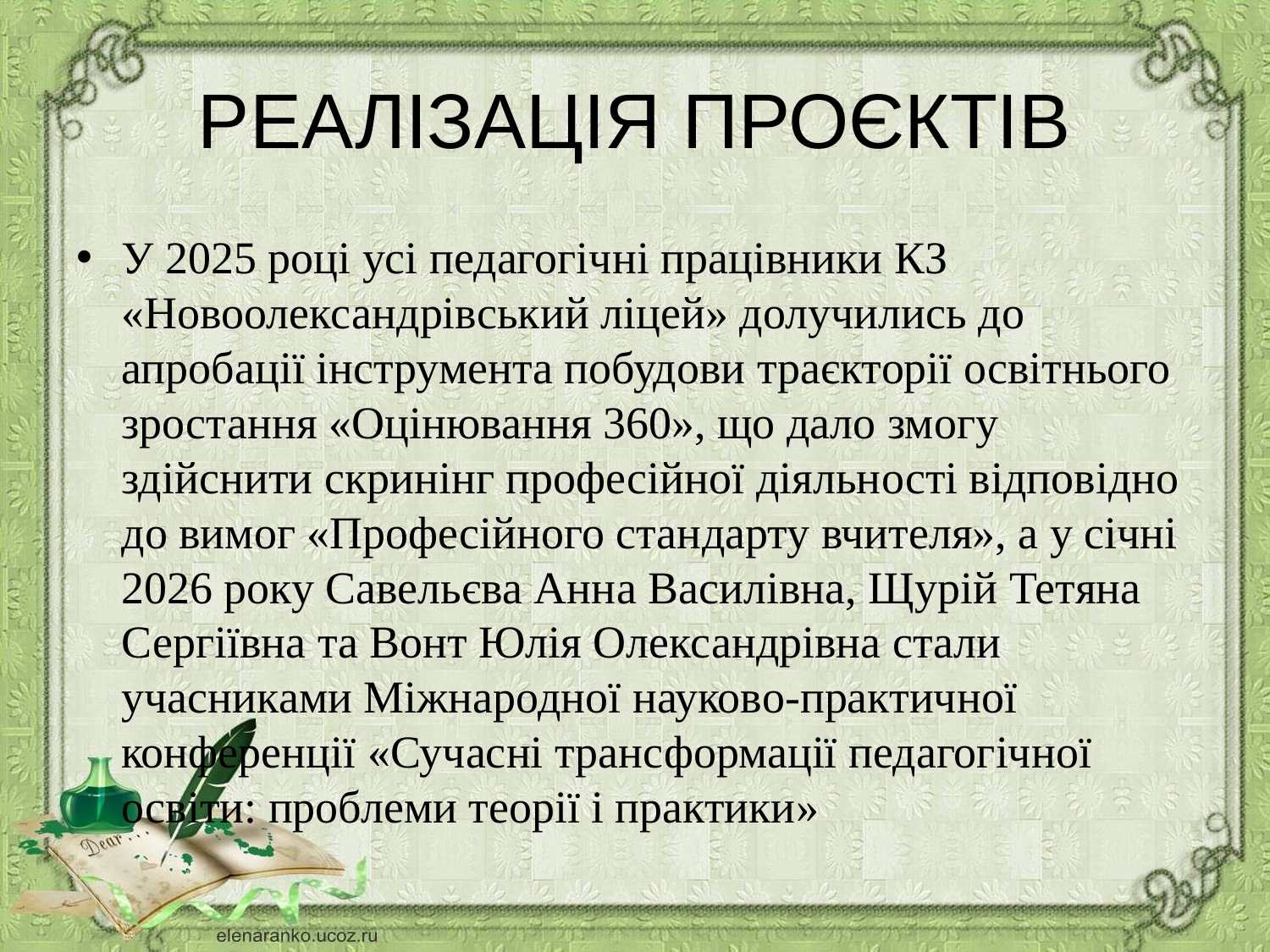

# РЕАЛІЗАЦІЯ ПРОЄКТІВ
У 2025 році усі педагогічні працівники КЗ «Новоолександрівський ліцей» долучились до апробації інструмента побудови траєкторії освітнього зростання «Оцінювання 360», що дало змогу здійснити скринінг професійної діяльності відповідно до вимог «Професійного стандарту вчителя», а у січні 2026 року Савельєва Анна Василівна, Щурій Тетяна Сергіївна та Вонт Юлія Олександрівна стали учасниками Міжнародної науково-практичної конференції «Сучасні трансформації педагогічної освіти: проблеми теорії і практики»